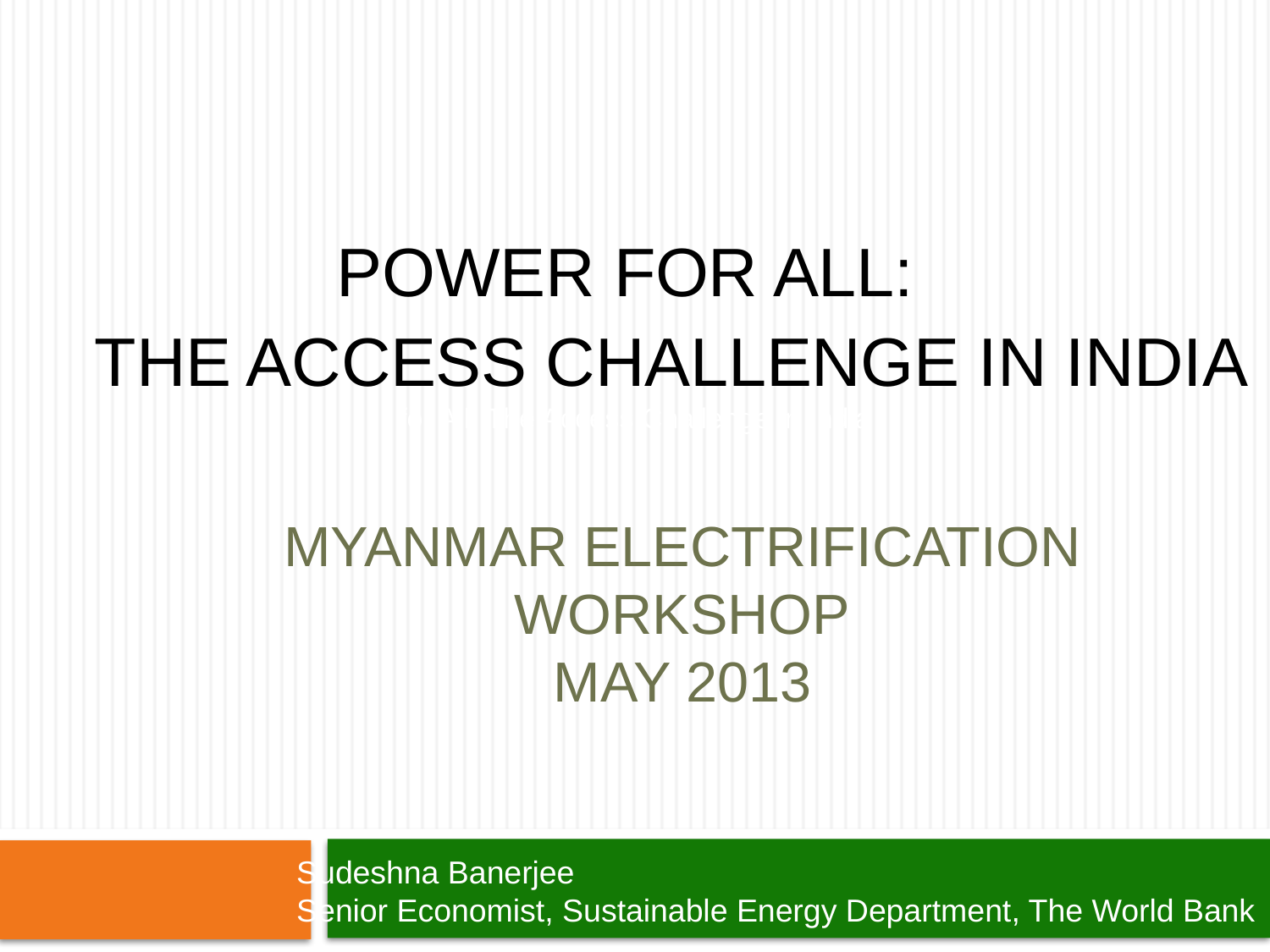

POWER FOR ALL:
		THE ACCESS CHALLENGE IN INDIA for All: The Access Challenge in India

# MyanMAR ELECTRIFICATION WORKSHOP MAY 2013
Sudeshna Banerjee
Senior Economist, Sustainable Energy Department, The World Bank